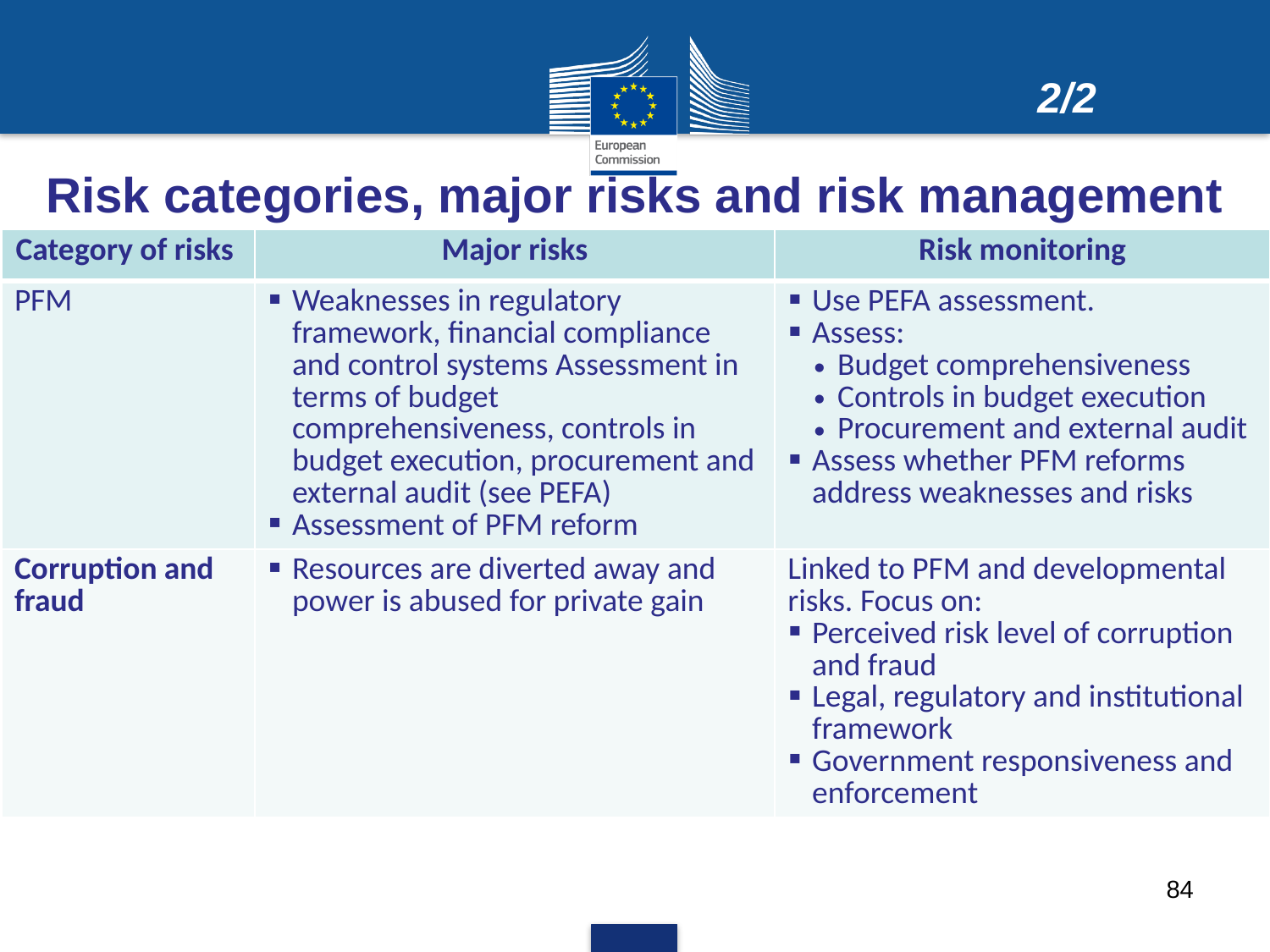

2/2
Risk categories, major risks and risk management
| Category of risks | Major risks | Risk monitoring |
| --- | --- | --- |
| PFM | Weaknesses in regulatory framework, financial compliance and control systems Assessment in terms of budget comprehensiveness, controls in budget execution, procurement and external audit (see PEFA) Assessment of PFM reform | Use PEFA assessment. Assess: Budget comprehensiveness Controls in budget execution Procurement and external audit Assess whether PFM reforms address weaknesses and risks |
| Corruption and fraud | Resources are diverted away and power is abused for private gain | Linked to PFM and developmental risks. Focus on: Perceived risk level of corruption and fraud Legal, regulatory and institutional framework Government responsiveness and enforcement |
84